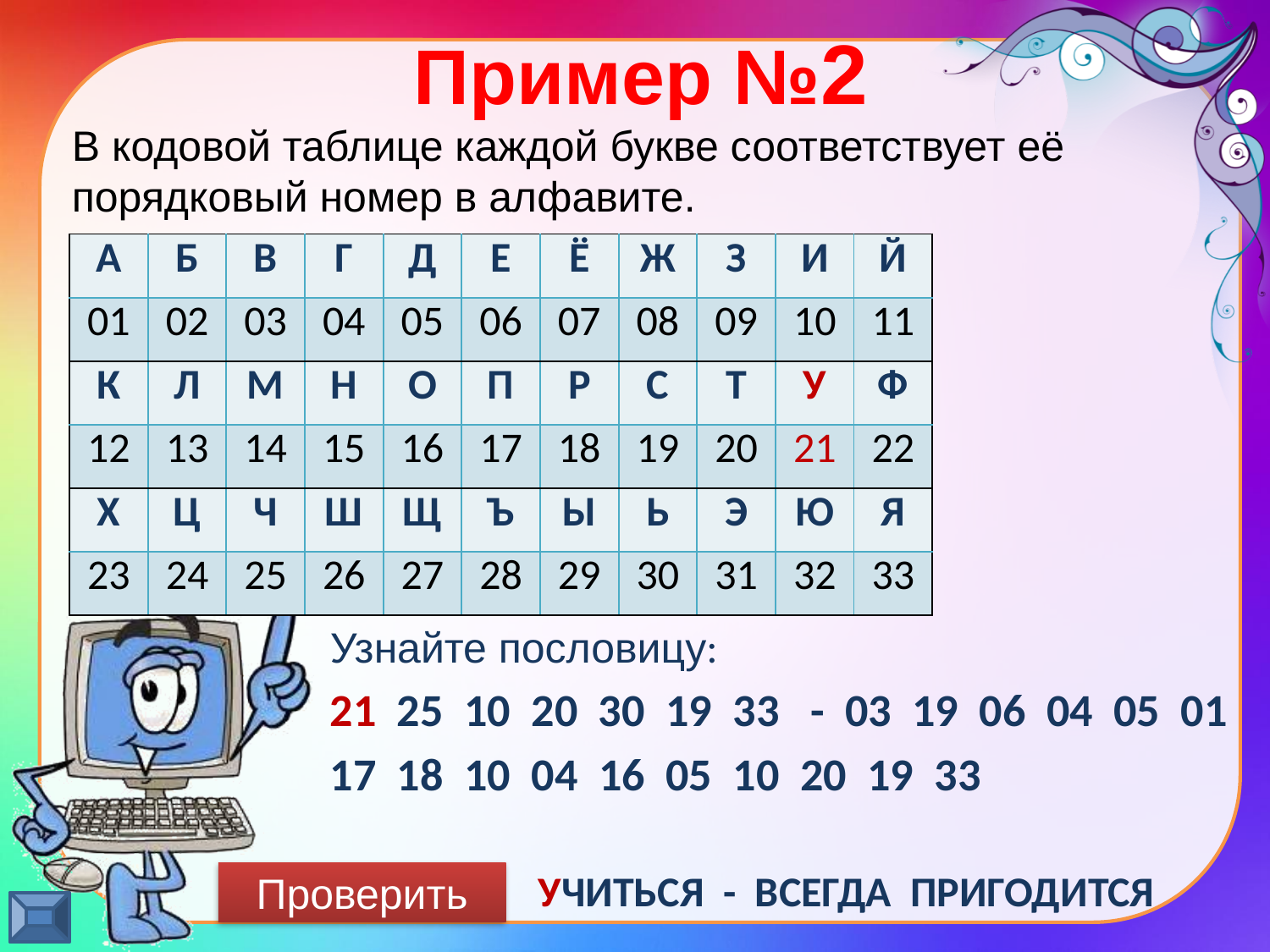

Пример №2
В кодовой таблице каждой букве соответствует её порядковый номер в алфавите.
| А | Б | В | Г | Д | Е | Ё | Ж | З | И | Й |
| --- | --- | --- | --- | --- | --- | --- | --- | --- | --- | --- |
| 01 | 02 | 03 | 04 | 05 | 06 | 07 | 08 | 09 | 10 | 11 |
| К | Л | М | Н | О | П | Р | С | Т | У | Ф |
| 12 | 13 | 14 | 15 | 16 | 17 | 18 | 19 | 20 | 21 | 22 |
| Х | Ц | Ч | Ш | Щ | Ъ | Ы | Ь | Э | Ю | Я |
| 23 | 24 | 25 | 26 | 27 | 28 | 29 | 30 | 31 | 32 | 33 |
Узнайте пословицу:
21  25  10  20  30  19  33   -  03  19  06  04  05  01
17  18  10  04  16  05  10  20  19  33
УЧИТЬСЯ  -  ВСЕГДА  ПРИГОДИТСЯ
Проверить